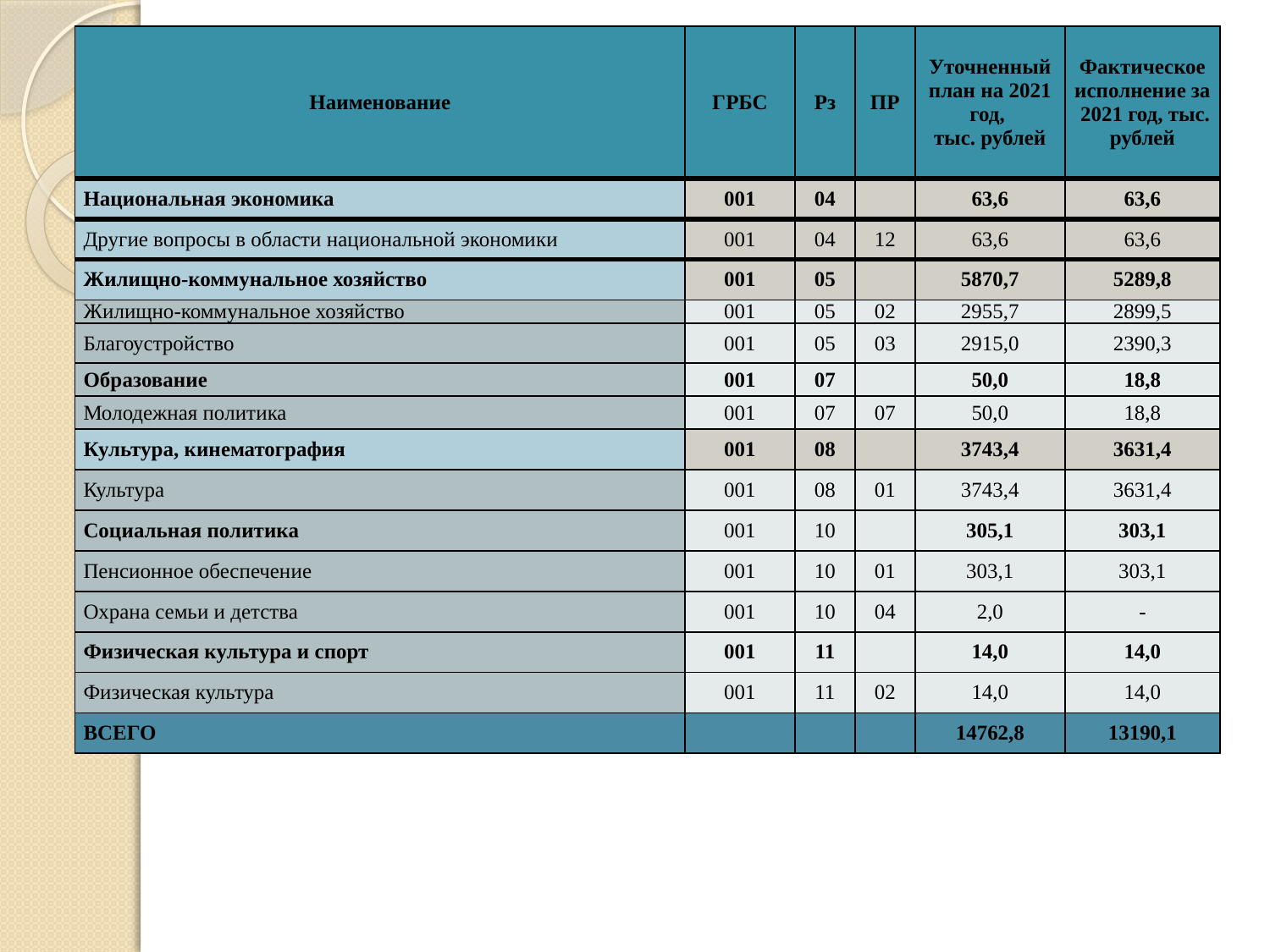

| Наименование | ГРБС | Рз | ПР | Уточненный план на 2021 год, тыс. рублей | Фактическое исполнение за 2021 год, тыс. рублей |
| --- | --- | --- | --- | --- | --- |
| Национальная экономика | 001 | 04 |  | 63,6 | 63,6 |
| Другие вопросы в области национальной экономики | 001 | 04 | 12 | 63,6 | 63,6 |
| Жилищно-коммунальное хозяйство | 001 | 05 |  | 5870,7 | 5289,8 |
| Жилищно-коммунальное хозяйство | 001 | 05 | 02 | 2955,7 | 2899,5 |
| Благоустройство | 001 | 05 | 03 | 2915,0 | 2390,3 |
| Образование | 001 | 07 |  | 50,0 | 18,8 |
| Молодежная политика | 001 | 07 | 07 | 50,0 | 18,8 |
| Культура, кинематография | 001 | 08 |  | 3743,4 | 3631,4 |
| Культура | 001 | 08 | 01 | 3743,4 | 3631,4 |
| Социальная политика | 001 | 10 |  | 305,1 | 303,1 |
| Пенсионное обеспечение | 001 | 10 | 01 | 303,1 | 303,1 |
| Охрана семьи и детства | 001 | 10 | 04 | 2,0 | - |
| Физическая культура и спорт | 001 | 11 |  | 14,0 | 14,0 |
| Физическая культура | 001 | 11 | 02 | 14,0 | 14,0 |
| ВСЕГО |  |  |  | 14762,8 | 13190,1 |